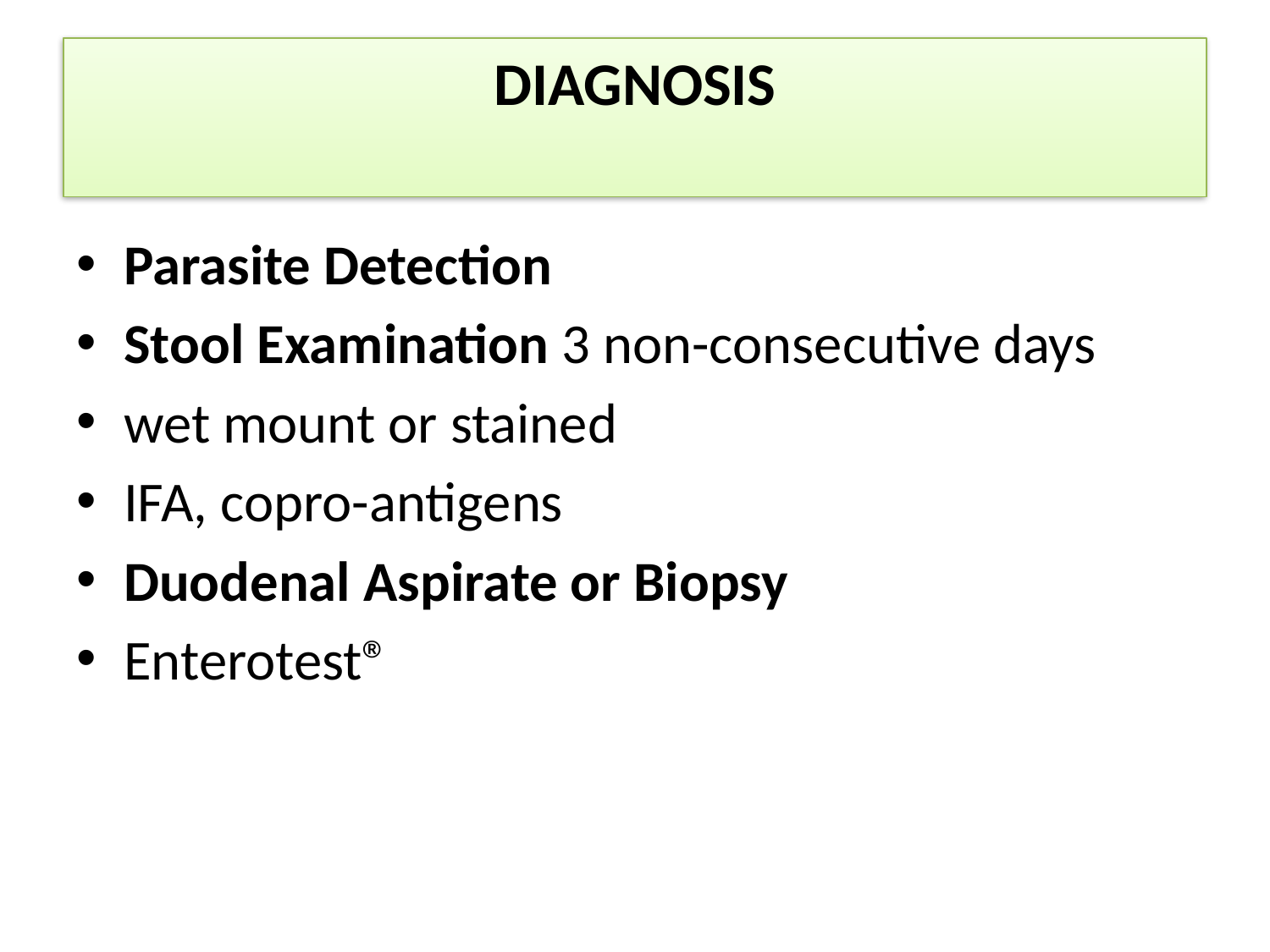

# DIAGNOSIS
Parasite Detection
Stool Examination 3 non-consecutive days
wet mount or stained
IFA, copro-antigens
Duodenal Aspirate or Biopsy
Enterotest®